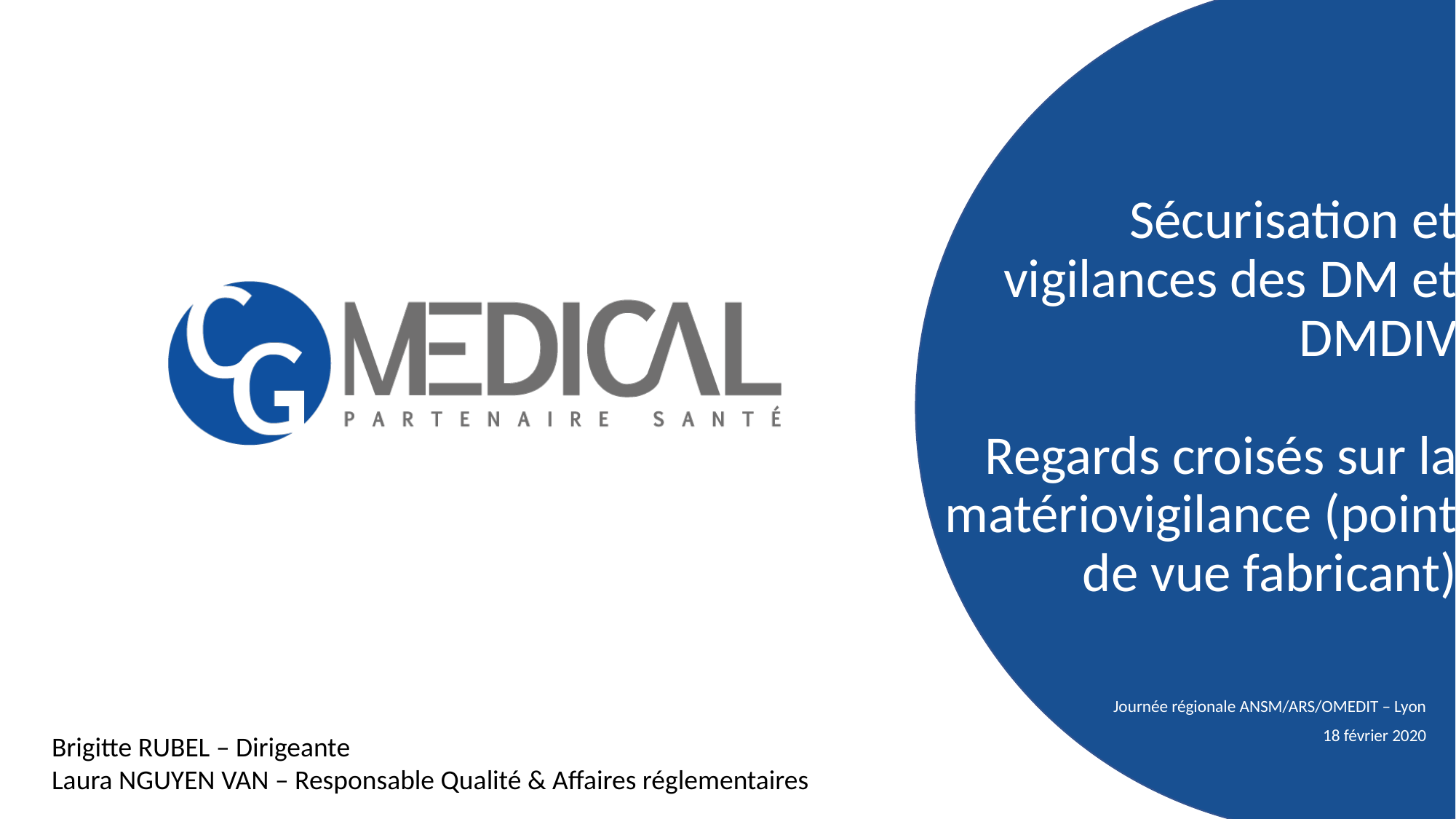

# Sécurisation et vigilances des DM et DMDIV Regards croisés sur la matériovigilance (point de vue fabricant)
Journée régionale ANSM/ARS/OMEDIT – Lyon
18 février 2020

Brigitte RUBEL – Dirigeante
Laura NGUYEN VAN – Responsable Qualité & Affaires réglementaires